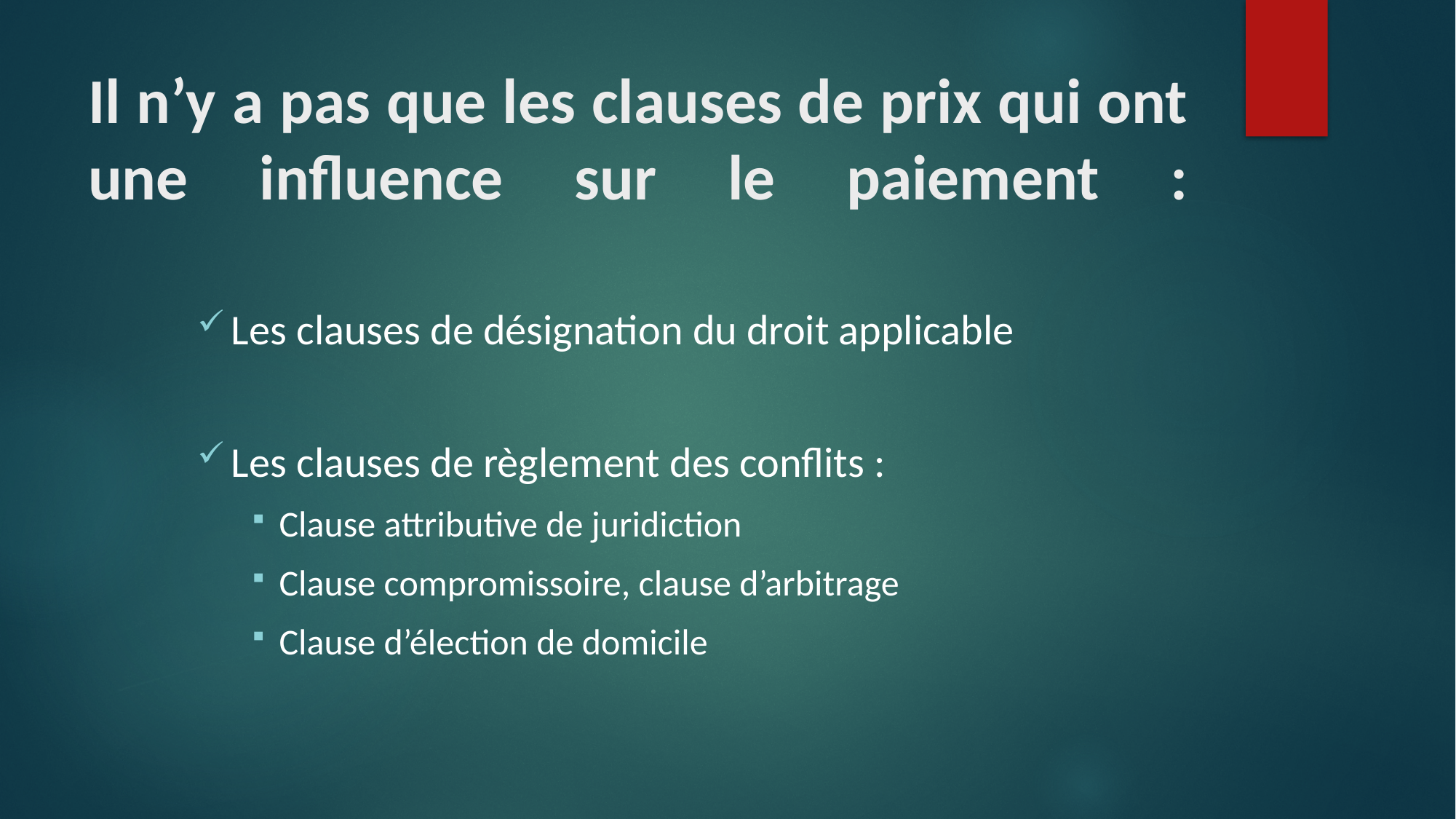

# Il n’y a pas que les clauses de prix qui ont une influence sur le paiement :

Les clauses de désignation du droit applicable

Les clauses de règlement des conflits :
Clause attributive de juridiction
Clause compromissoire, clause d’arbitrage
Clause d’élection de domicile